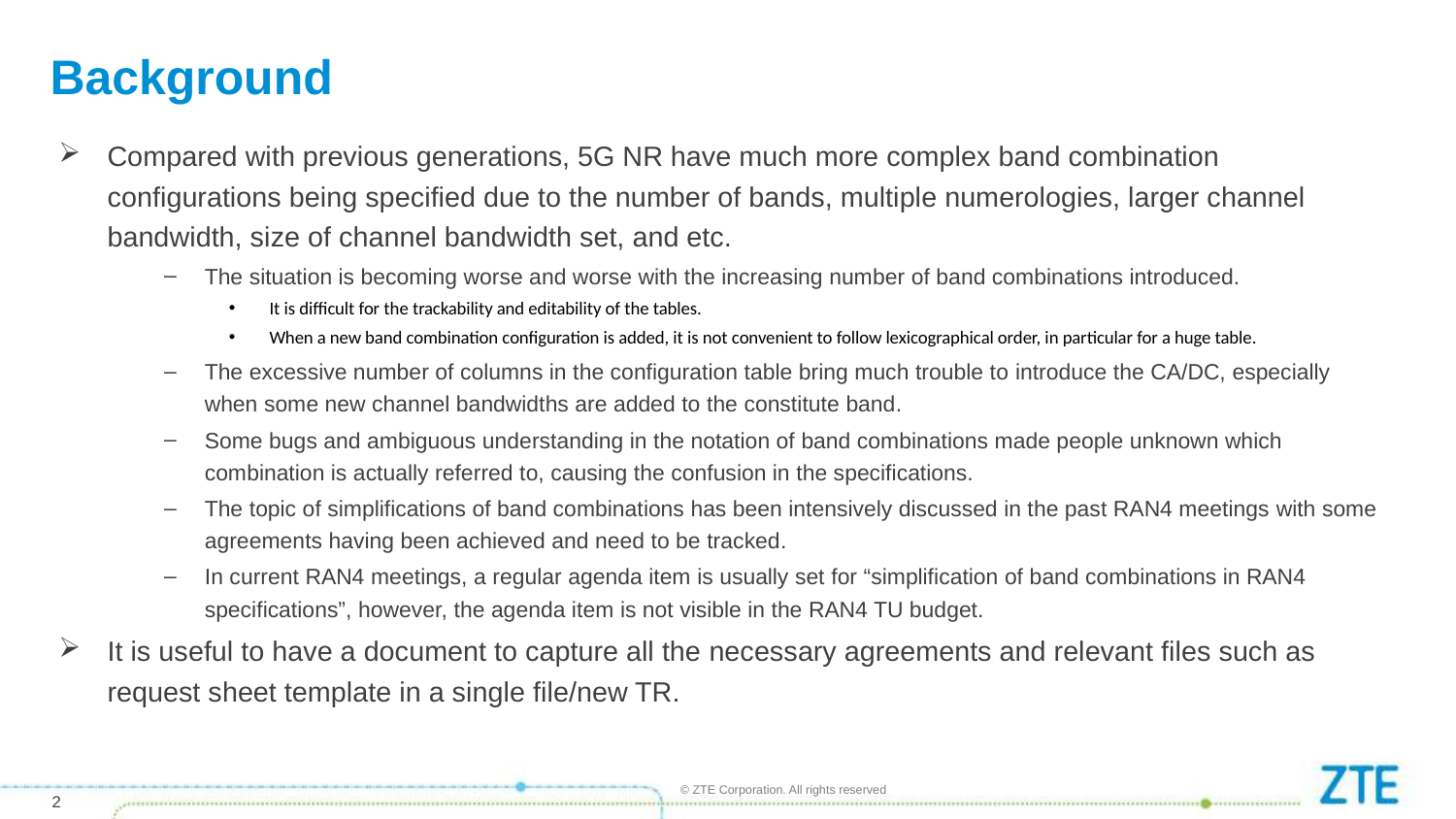

# Background
Compared with previous generations, 5G NR have much more complex band combination configurations being specified due to the number of bands, multiple numerologies, larger channel bandwidth, size of channel bandwidth set, and etc.
The situation is becoming worse and worse with the increasing number of band combinations introduced.
It is difficult for the trackability and editability of the tables.
When a new band combination configuration is added, it is not convenient to follow lexicographical order, in particular for a huge table.
The excessive number of columns in the configuration table bring much trouble to introduce the CA/DC, especially when some new channel bandwidths are added to the constitute band.
Some bugs and ambiguous understanding in the notation of band combinations made people unknown which combination is actually referred to, causing the confusion in the specifications.
The topic of simplifications of band combinations has been intensively discussed in the past RAN4 meetings with some agreements having been achieved and need to be tracked.
In current RAN4 meetings, a regular agenda item is usually set for “simplification of band combinations in RAN4 specifications”, however, the agenda item is not visible in the RAN4 TU budget.
It is useful to have a document to capture all the necessary agreements and relevant files such as request sheet template in a single file/new TR.